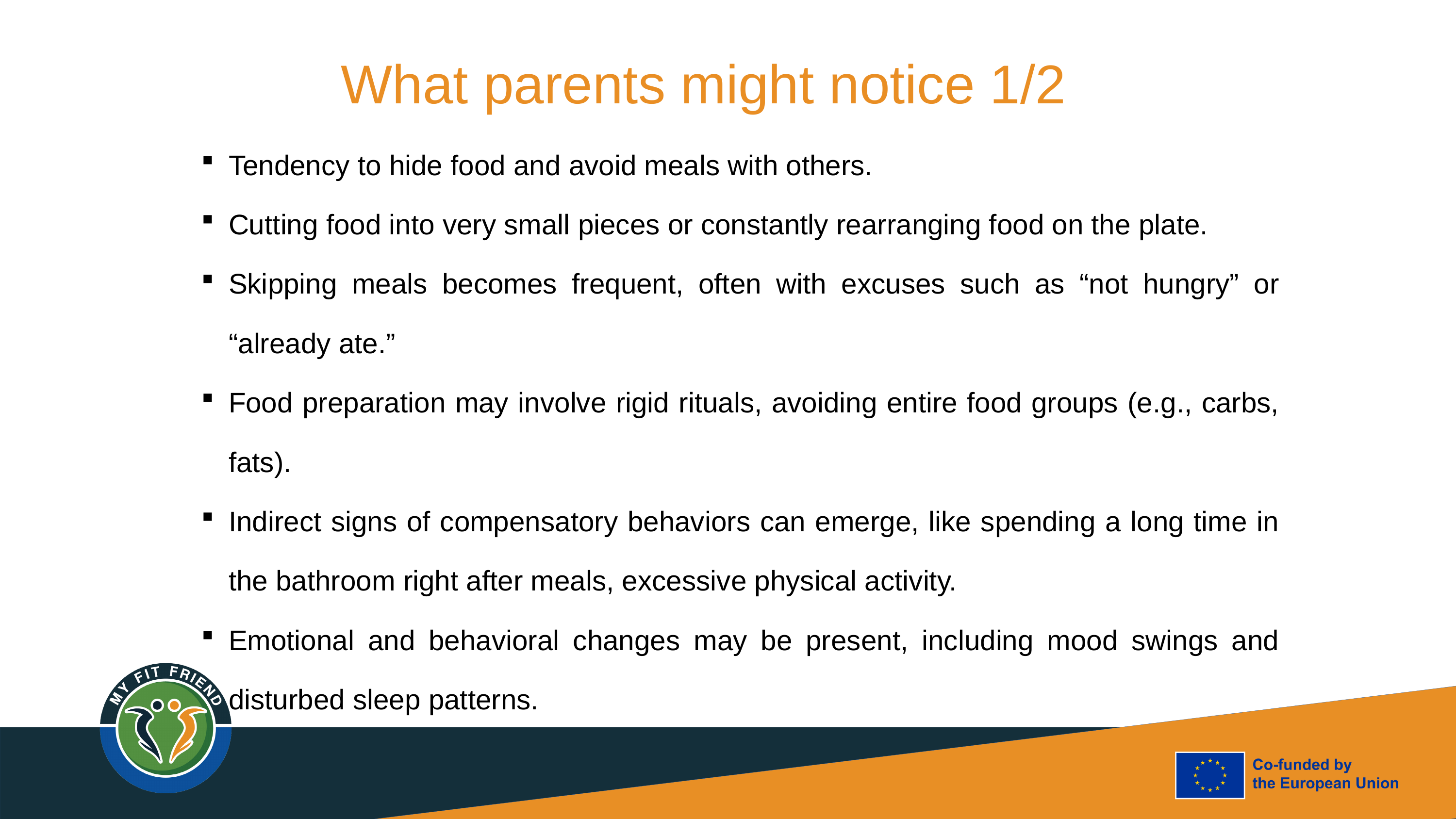

What parents might notice 1/2
Tendency to hide food and avoid meals with others.
Cutting food into very small pieces or constantly rearranging food on the plate.
Skipping meals becomes frequent, often with excuses such as “not hungry” or “already ate.”
Food preparation may involve rigid rituals, avoiding entire food groups (e.g., carbs, fats).
Indirect signs of compensatory behaviors can emerge, like spending a long time in the bathroom right after meals, excessive physical activity.
Emotional and behavioral changes may be present, including mood swings and disturbed sleep patterns.